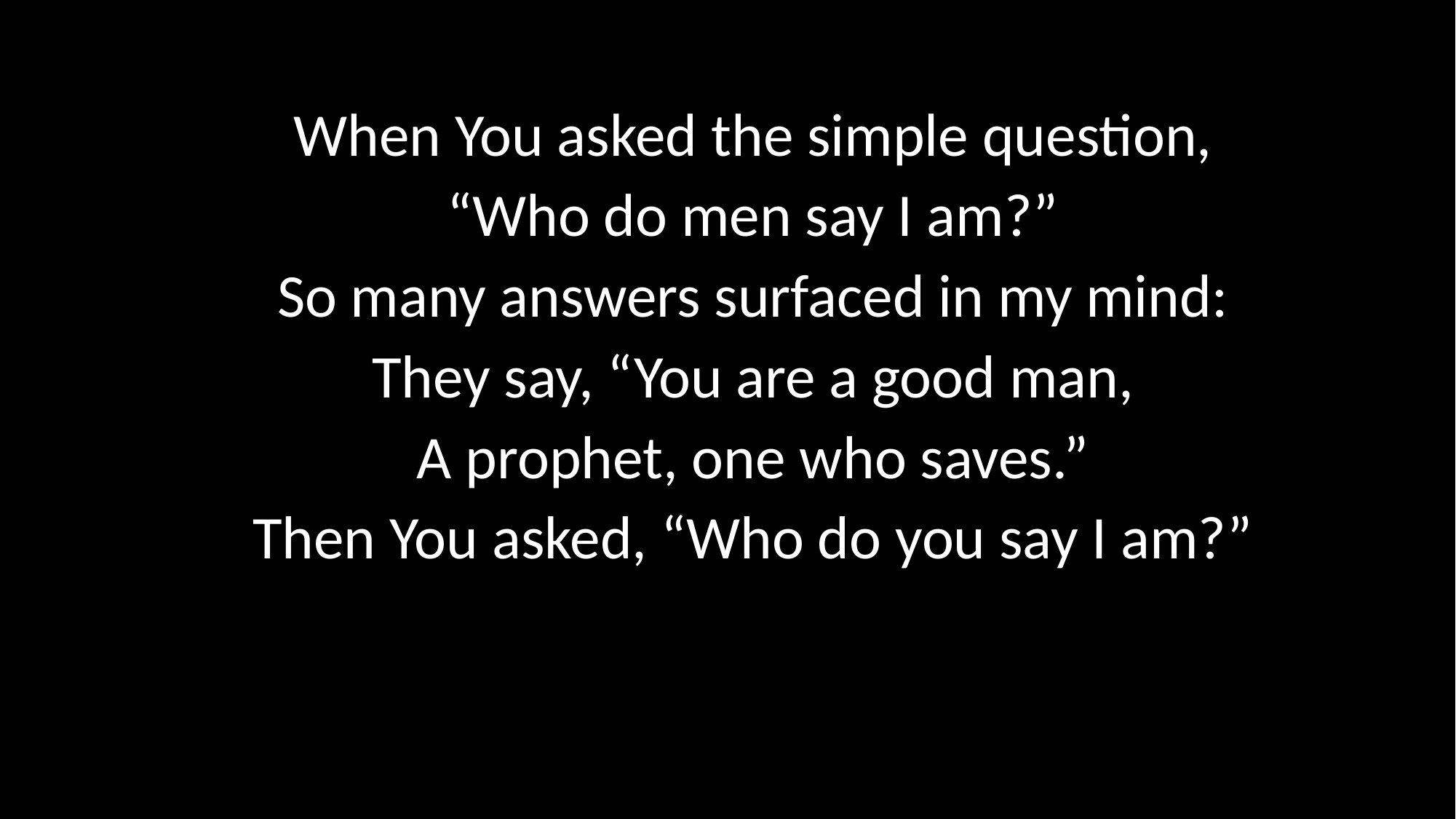

When You asked the simple question,
“Who do men say I am?”
So many answers surfaced in my mind:
They say, “You are a good man,
A prophet, one who saves.”
Then You asked, “Who do you say I am?”